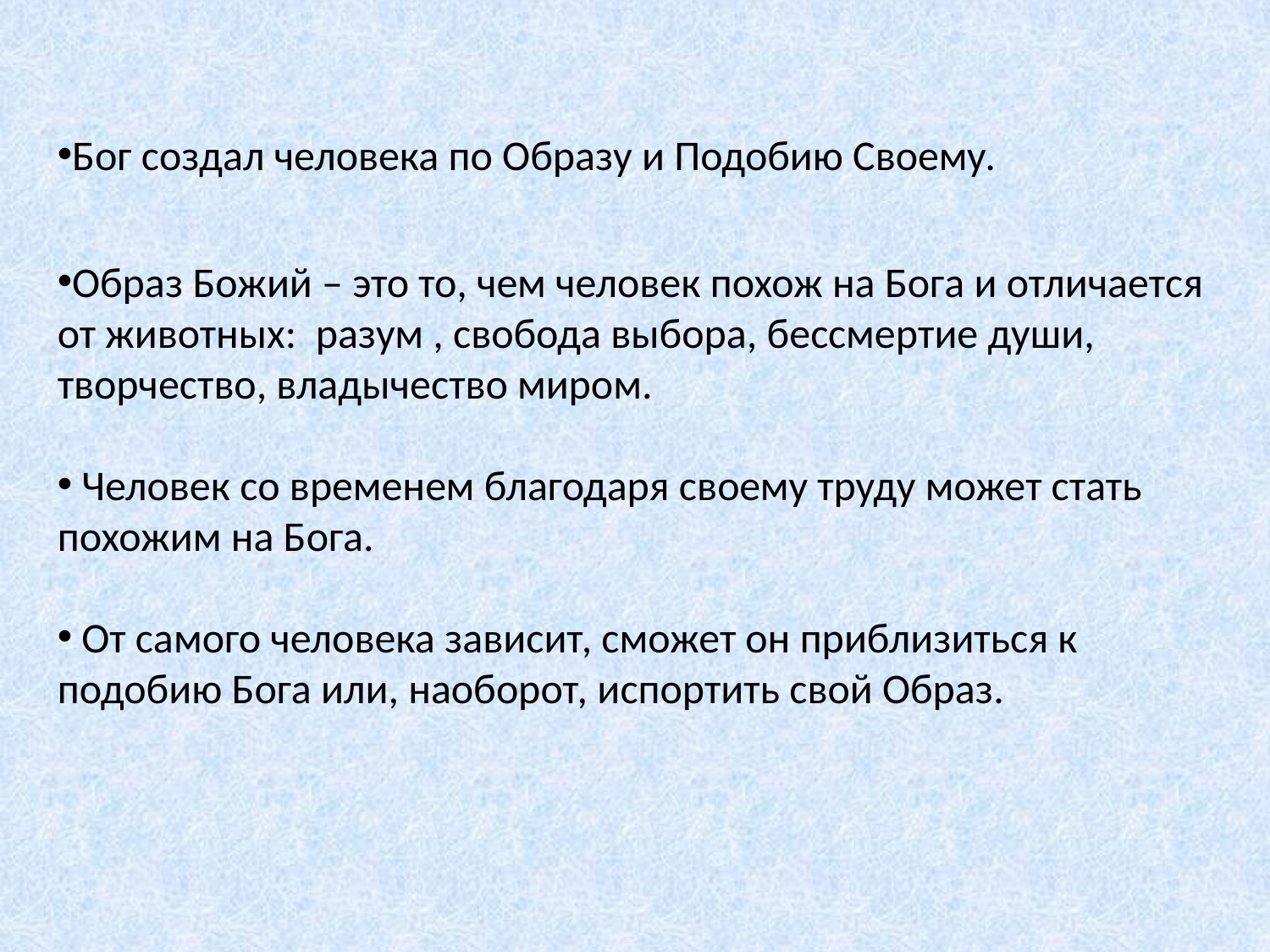

Бог создал человека по Образу и Подобию Своему.

Образ Божий – это то, чем человек похож на Бога и отличается от животных:  разум , свобода выбора, бессмертие души, творчество, владычество миром.

 Человек со временем благодаря своему труду может стать похожим на Бога.

 От самого человека зависит, сможет он приблизиться к подобию Бога или, наоборот, испортить свой Образ.